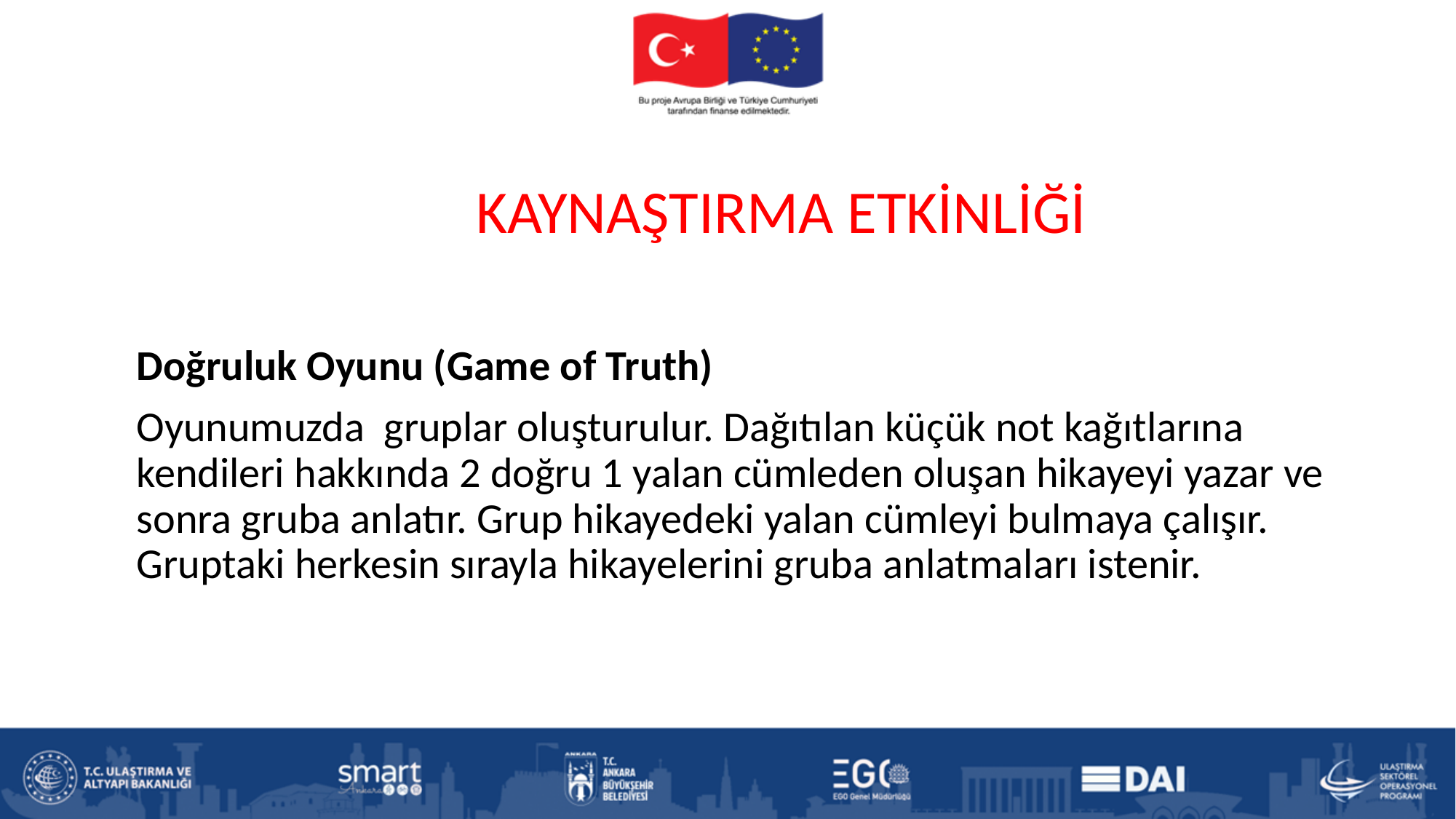

# KAYNAŞTIRMA ETKİNLİĞİ
Doğruluk Oyunu (Game of Truth)
Oyunumuzda  gruplar oluşturulur. Dağıtılan küçük not kağıtlarına kendileri hakkında 2 doğru 1 yalan cümleden oluşan hikayeyi yazar ve sonra gruba anlatır. Grup hikayedeki yalan cümleyi bulmaya çalışır. Gruptaki herkesin sırayla hikayelerini gruba anlatmaları istenir.